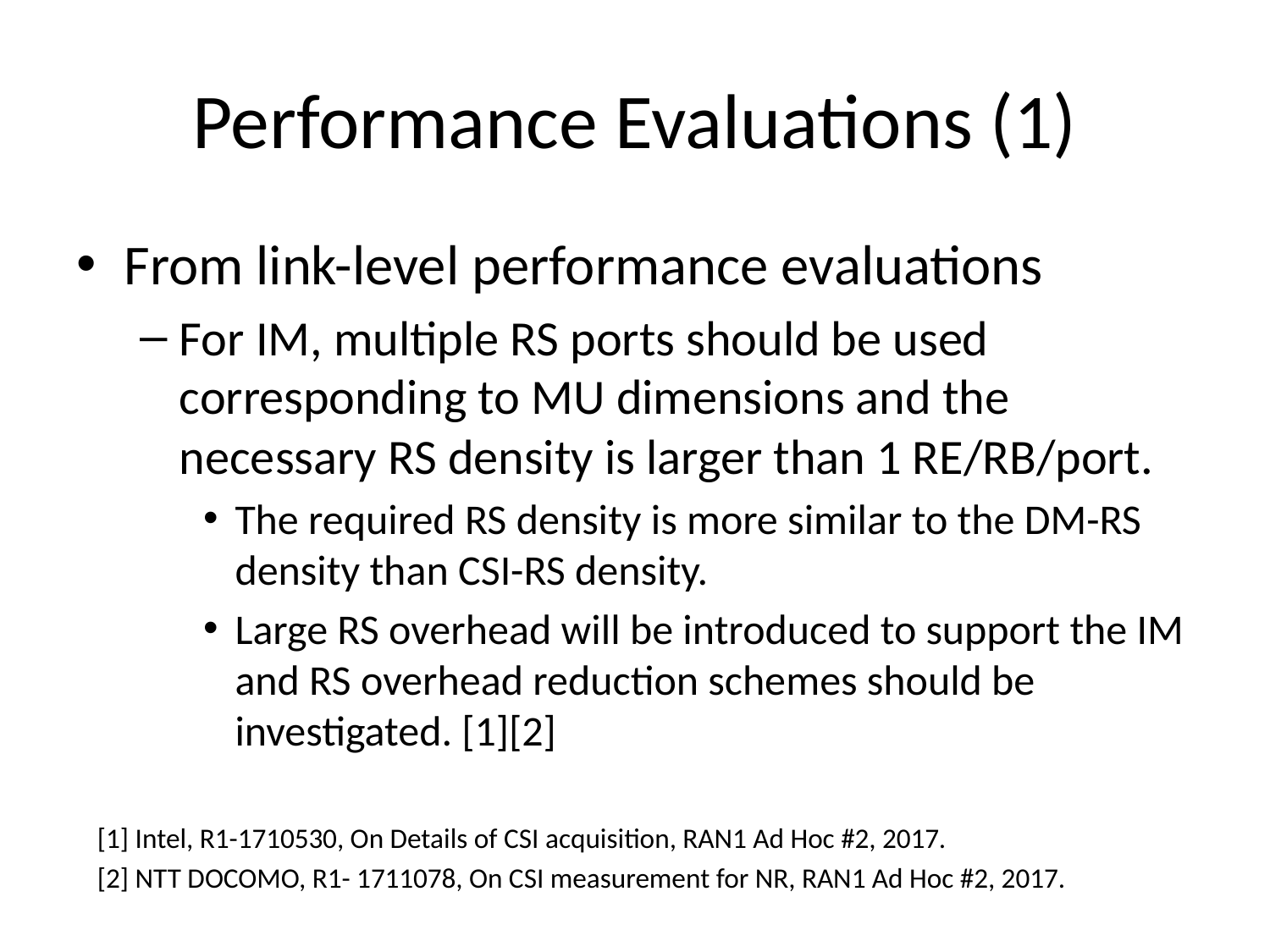

# Performance Evaluations (1)
From link-level performance evaluations
For IM, multiple RS ports should be used corresponding to MU dimensions and the necessary RS density is larger than 1 RE/RB/port.
The required RS density is more similar to the DM-RS density than CSI-RS density.
Large RS overhead will be introduced to support the IM and RS overhead reduction schemes should be investigated. [1][2]

[1] Intel, R1-1710530, On Details of CSI acquisition, RAN1 Ad Hoc #2, 2017.
[2] NTT DOCOMO, R1- 1711078, On CSI measurement for NR, RAN1 Ad Hoc #2, 2017.